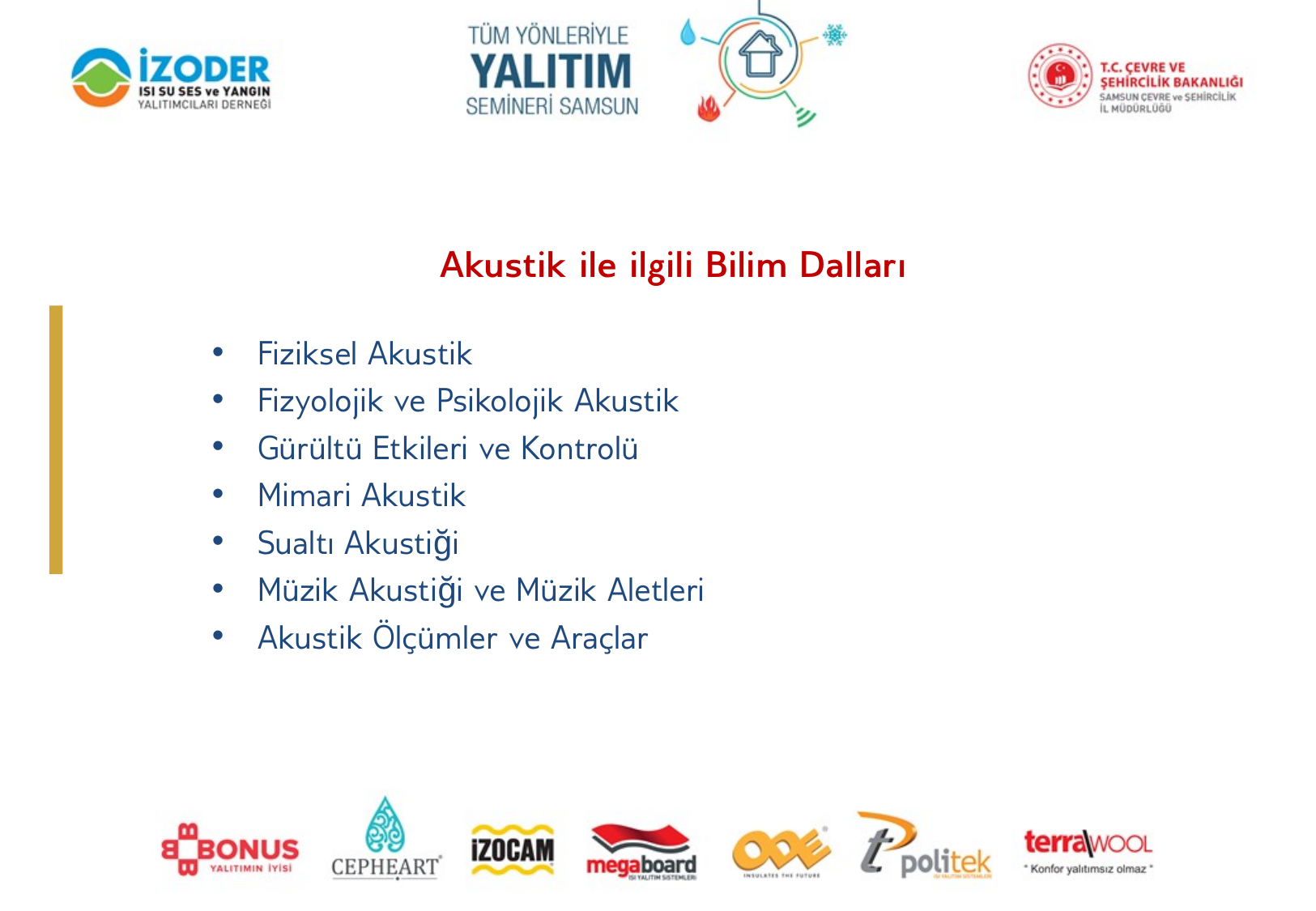

Akustik ile ilgili Bilim Dalları

Fiziksel Akustik
Fizyolojik ve Psikolojik Akustik
Gürültü Etkileri ve Kontrolü
Mimari Akustik
Sualtı Akustiği
Müzik Akustiği ve Müzik Aletleri
Akustik Ölçümler ve Araçlar